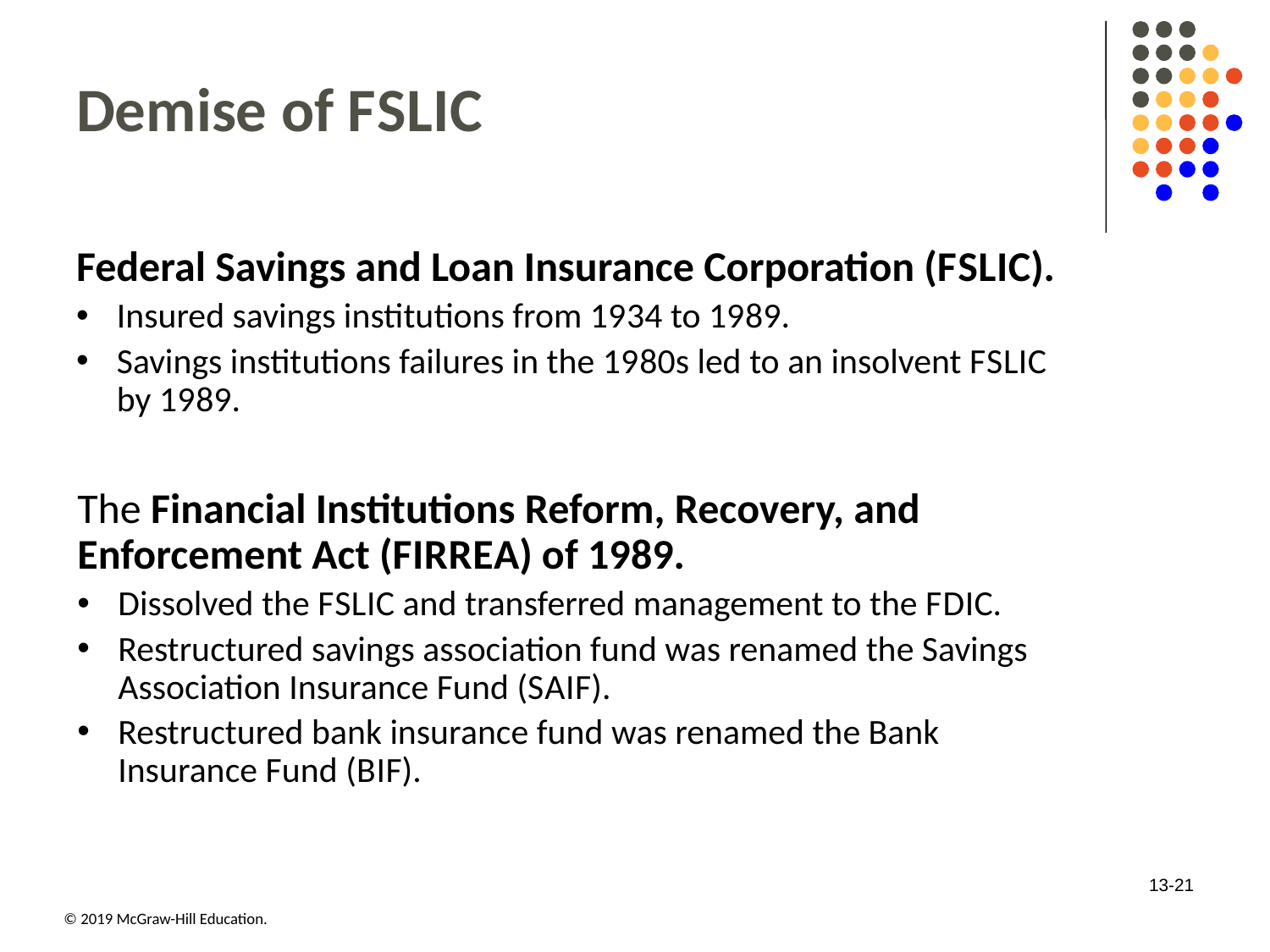

# Demise of F S L I C
Federal Savings and Loan Insurance Corporation (F S L I C).
Insured savings institutions from 19 34 to 19 89.
Savings institutions failures in the 19 80s led to an insolvent F S L I C by 19 89.
The Financial Institutions Reform, Recovery, and Enforcement Act (F I R R E A) of 19 89.
Dissolved the F S L I C and transferred management to the F D I C.
Restructured savings association fund was renamed the Savings Association Insurance Fund (S A I F).
Restructured bank insurance fund was renamed the Bank Insurance Fund (B I F).
13-21